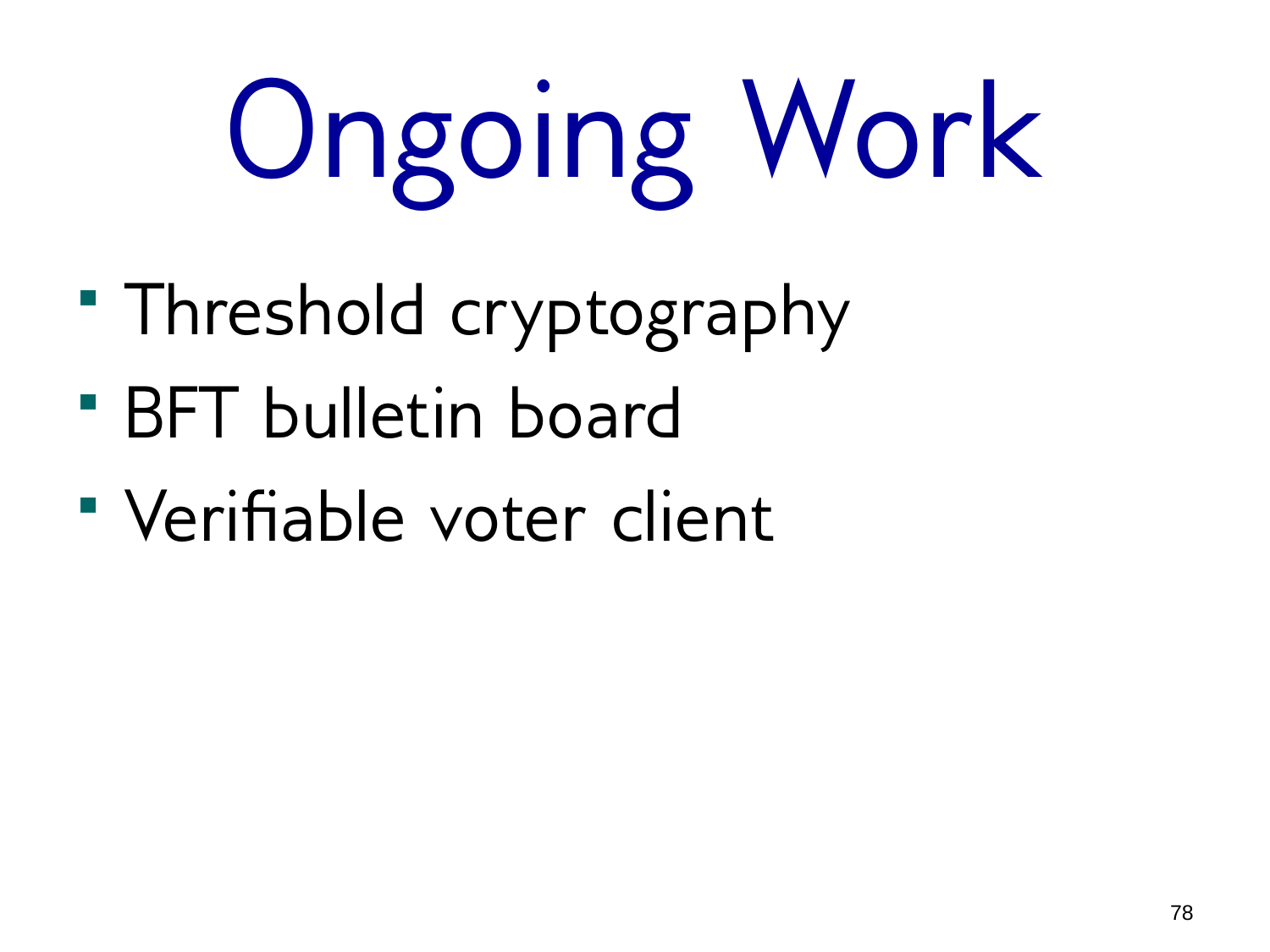

# Ongoing Work
Threshold cryptography
BFT bulletin board
Verifiable voter client
78